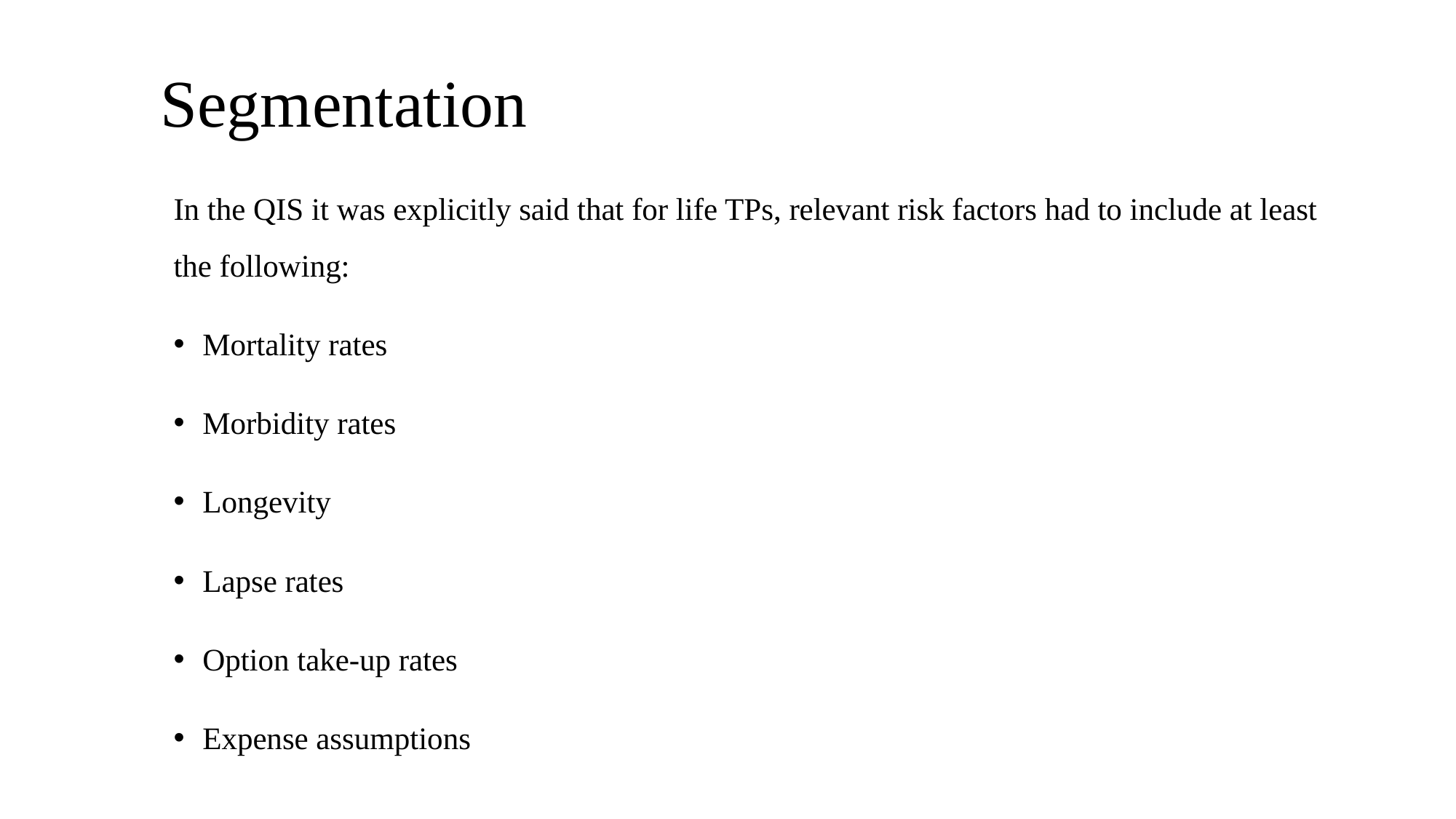

# Segmentation
In the QIS it was explicitly said that for life TPs, relevant risk factors had to include at least the following:
Mortality rates
Morbidity rates
Longevity
Lapse rates
Option take-up rates
Expense assumptions